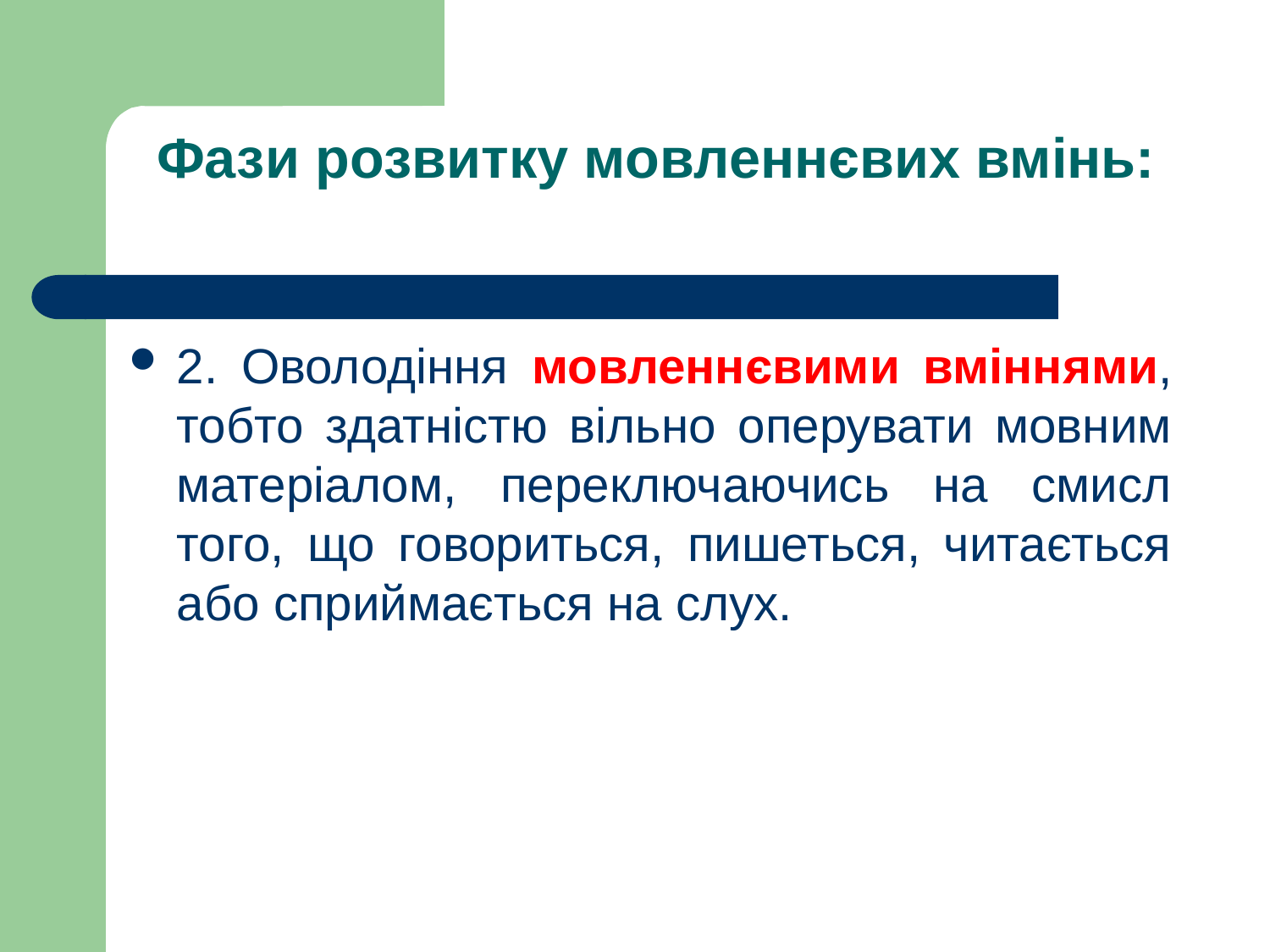

# Фази розвитку мовленнєвих вмінь:
2. Оволодіння мовленнєвими вміннями, тобто здатністю вільно оперувати мовним матеріалом, переключаючись на смисл того, що говориться, пишеться, читається або сприймається на слух.